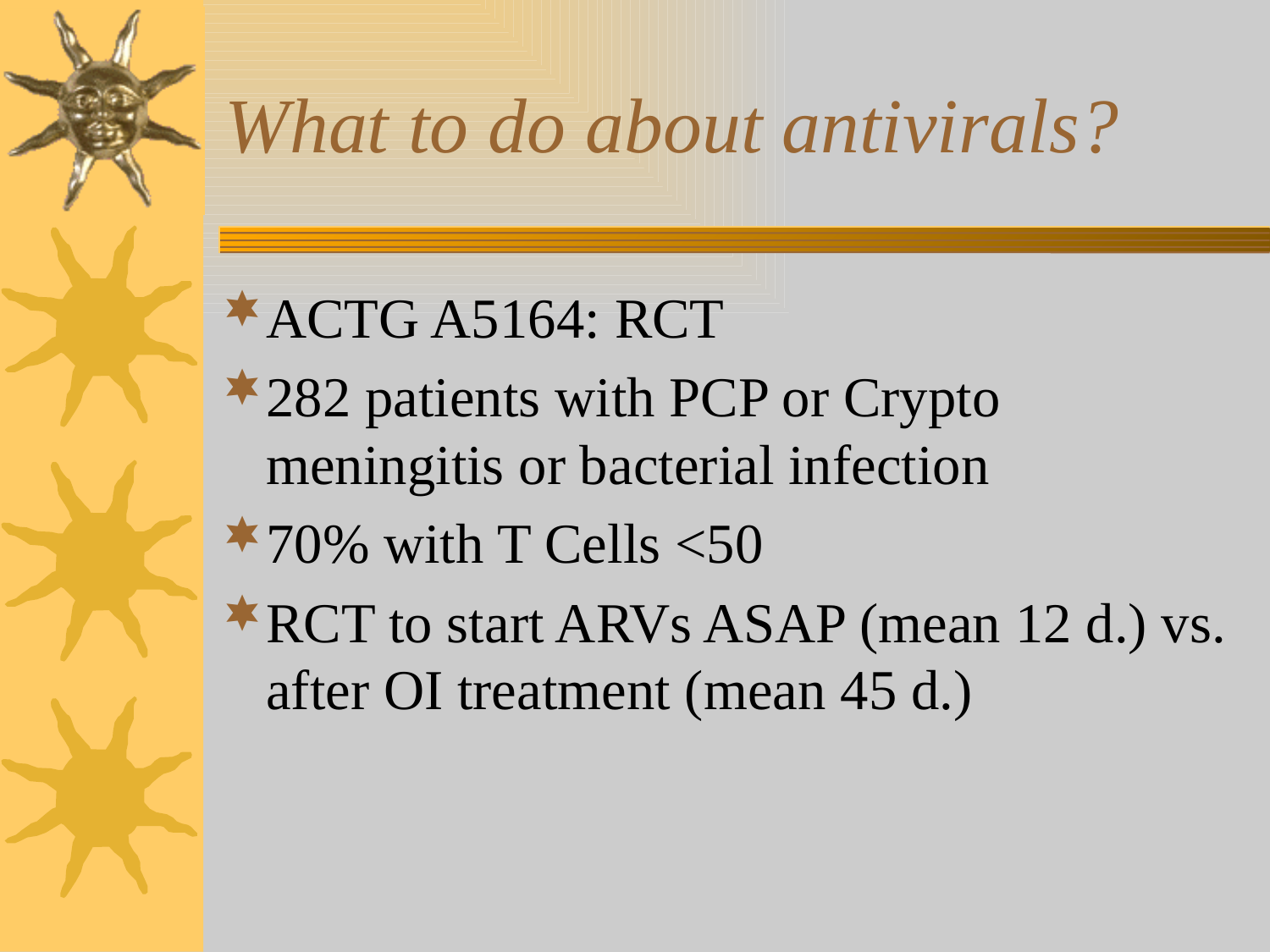

# What to do about antivirals?
ACTG A5164: RCT
282 patients with PCP or Crypto meningitis or bacterial infection
70% with T Cells <50
RCT to start ARVs ASAP (mean 12 d.) vs. after OI treatment (mean 45 d.)